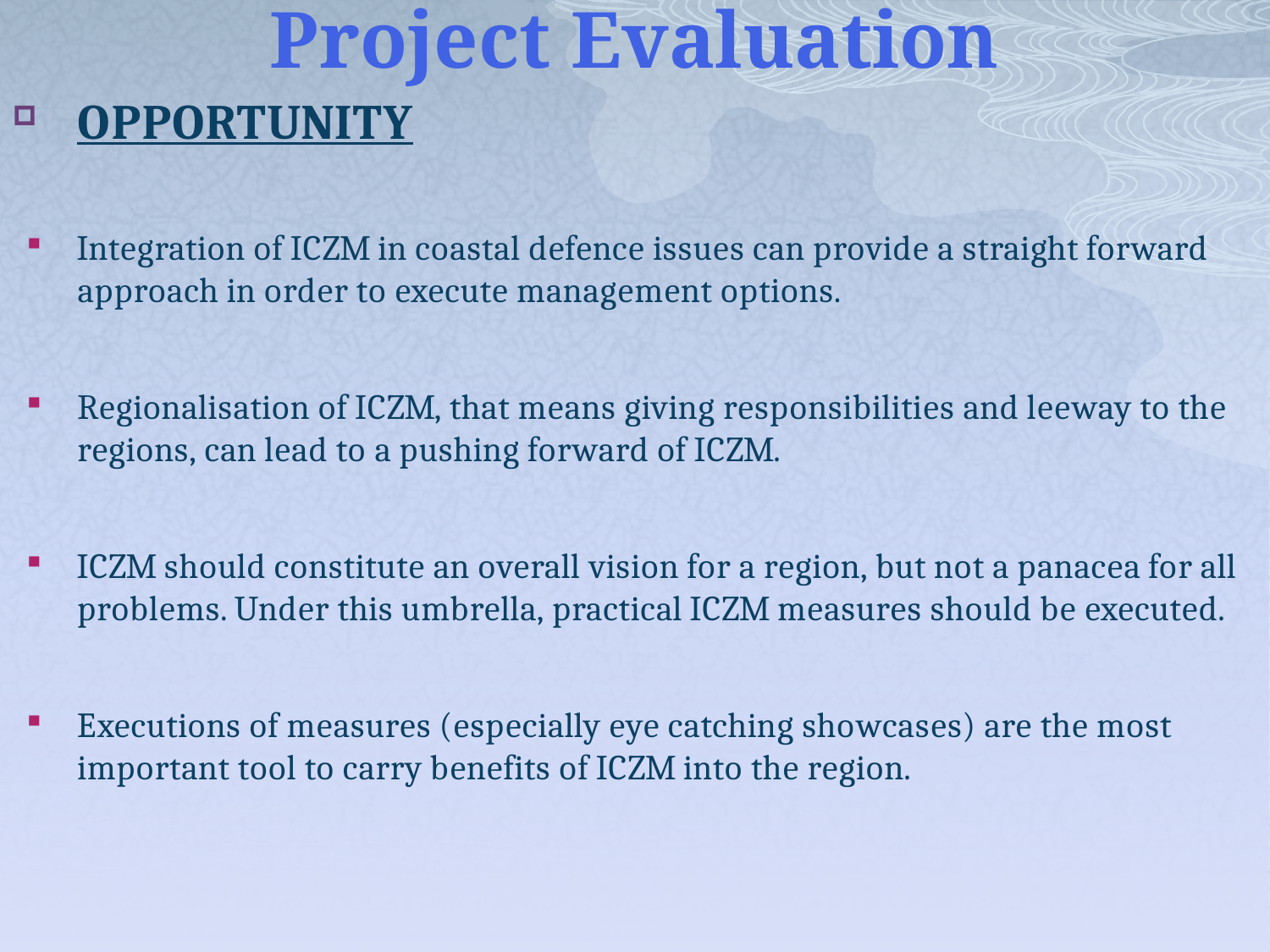

# Project Evaluation
OPPORTUNITY

Integration of ICZM in coastal defence issues can provide a straight forward approach in order to execute management options.

Regionalisation of ICZM, that means giving responsibilities and leeway to the regions, can lead to a pushing forward of ICZM.

ICZM should constitute an overall vision for a region, but not a panacea for all problems. Under this umbrella, practical ICZM measures should be executed.

Executions of measures (especially eye catching showcases) are the most important tool to carry benefits of ICZM into the region.